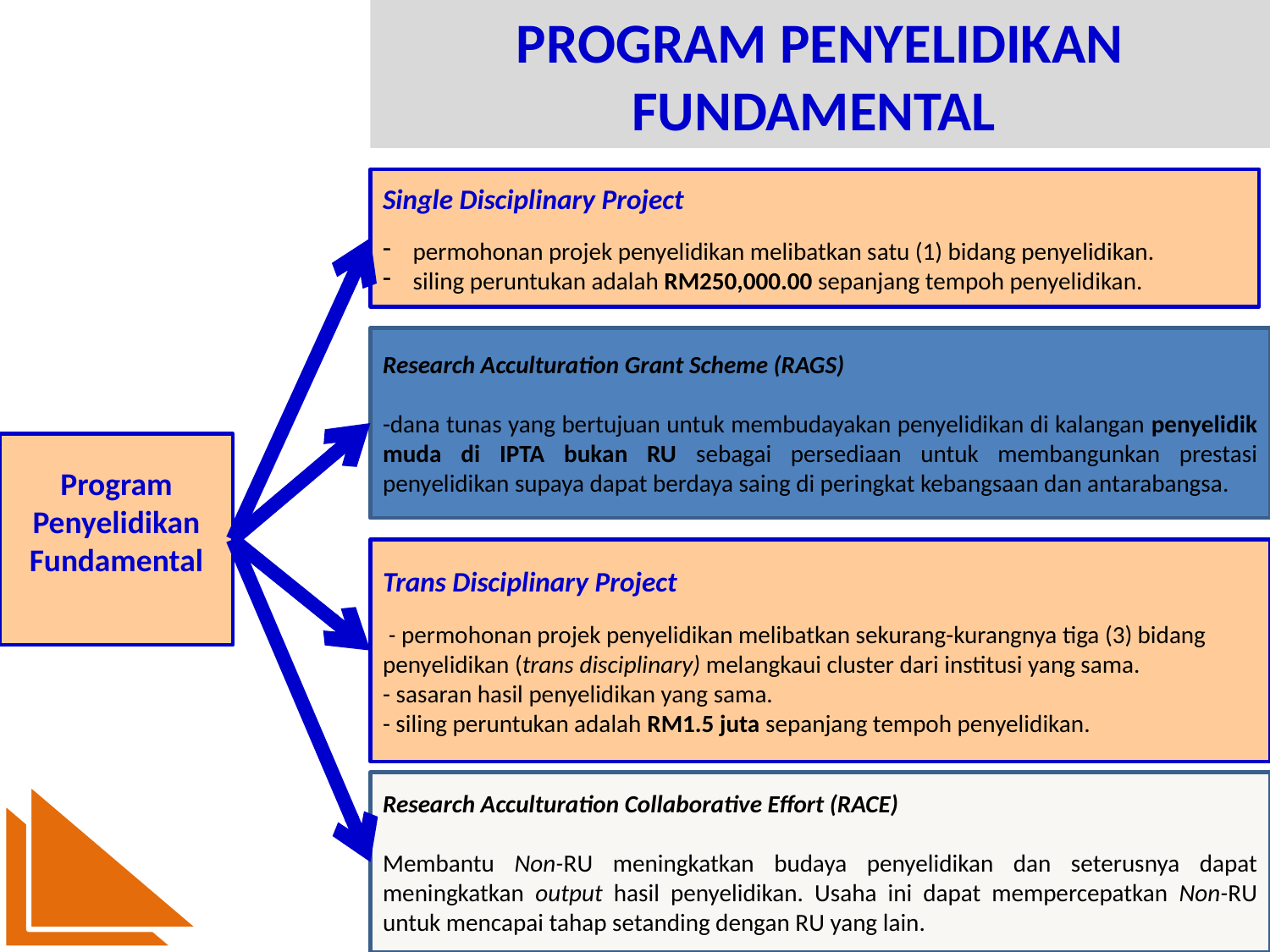

# PROGRAM PENYELIDIKAN FUNDAMENTAL
Single Disciplinary Project

permohonan projek penyelidikan melibatkan satu (1) bidang penyelidikan.
siling peruntukan adalah RM250,000.00 sepanjang tempoh penyelidikan.
Research Acculturation Grant Scheme (RAGS)

-dana tunas yang bertujuan untuk membudayakan penyelidikan di kalangan penyelidik muda di IPTA bukan RU sebagai persediaan untuk membangunkan prestasi penyelidikan supaya dapat berdaya saing di peringkat kebangsaan dan antarabangsa.
Program Penyelidikan Fundamental

Trans Disciplinary Project

 - permohonan projek penyelidikan melibatkan sekurang-kurangnya tiga (3) bidang penyelidikan (trans disciplinary) melangkaui cluster dari institusi yang sama.
- sasaran hasil penyelidikan yang sama.
- siling peruntukan adalah RM1.5 juta sepanjang tempoh penyelidikan.
Research Acculturation Collaborative Effort (RACE)

Membantu Non-RU meningkatkan budaya penyelidikan dan seterusnya dapat meningkatkan output hasil penyelidikan. Usaha ini dapat mempercepatkan Non-RU untuk mencapai tahap setanding dengan RU yang lain.